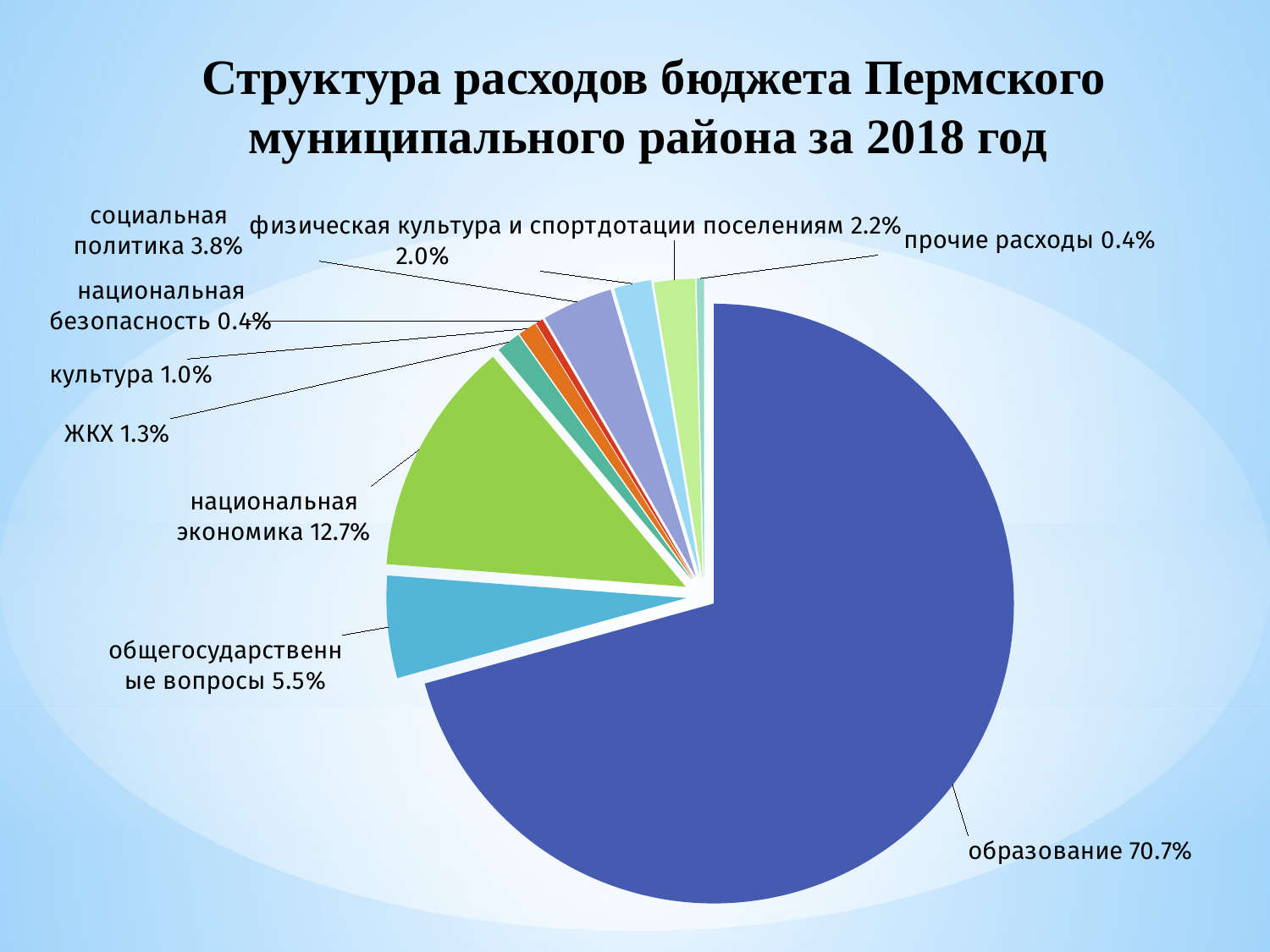

Структура расходов бюджета Пермского муниципального района за 2018 год

### Chart

| Category | Продажи |
|---|---|
| образование | 0.707 |
| общегосударственные вопросы | 0.055 |
| национальная экономика | 0.127 |
| ЖКХ | 0.013 |
| культура | 0.01 |
| национальная безопасность | 0.004 |
| социальная политика | 0.038 |
| физическая культура и спорт | 0.02 |
| дотации поселениям | 0.022 |
| прочие расходы | 0.004 |